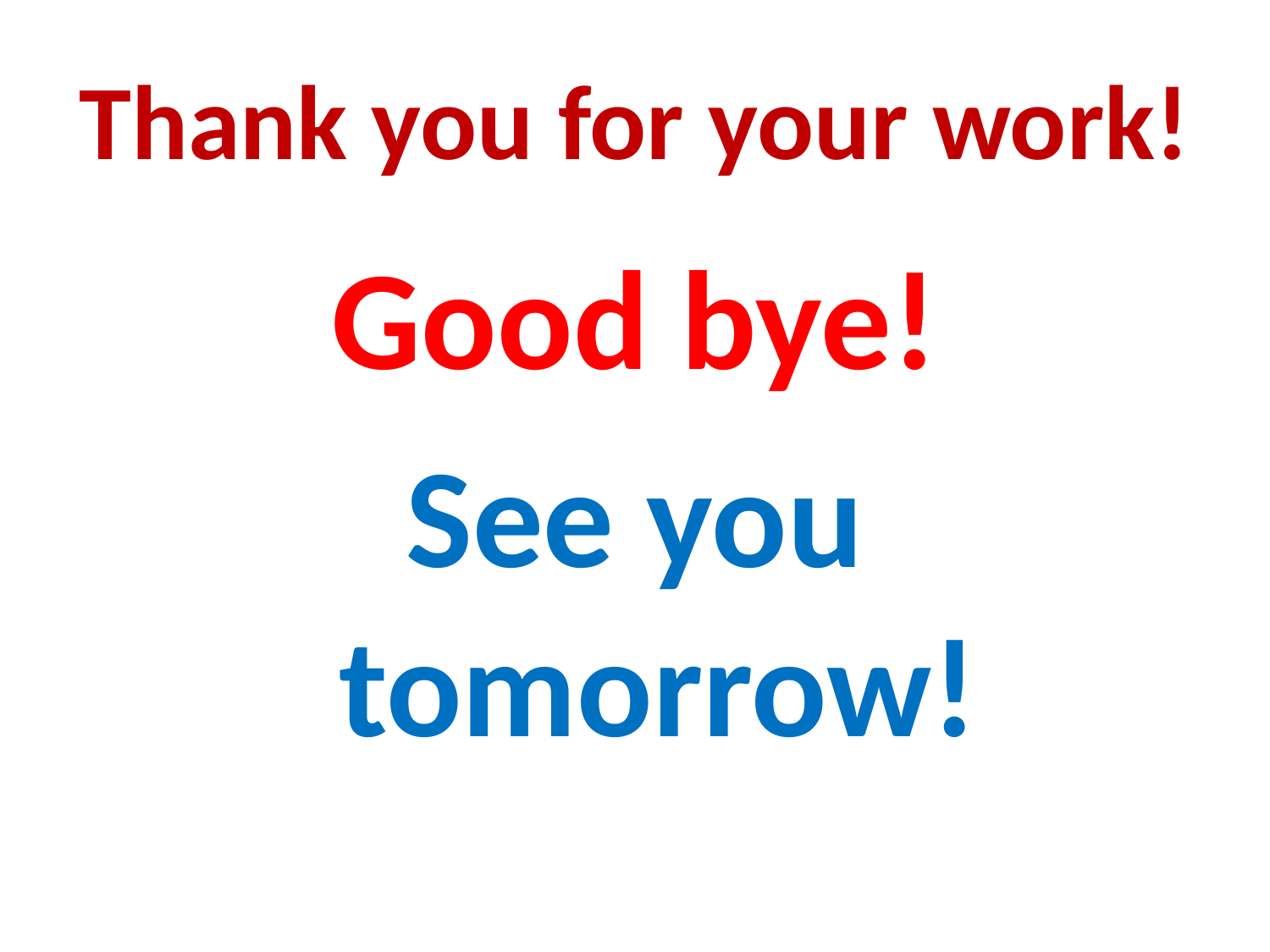

# Thank you for your work!
Good bye!
See you tomorrow!